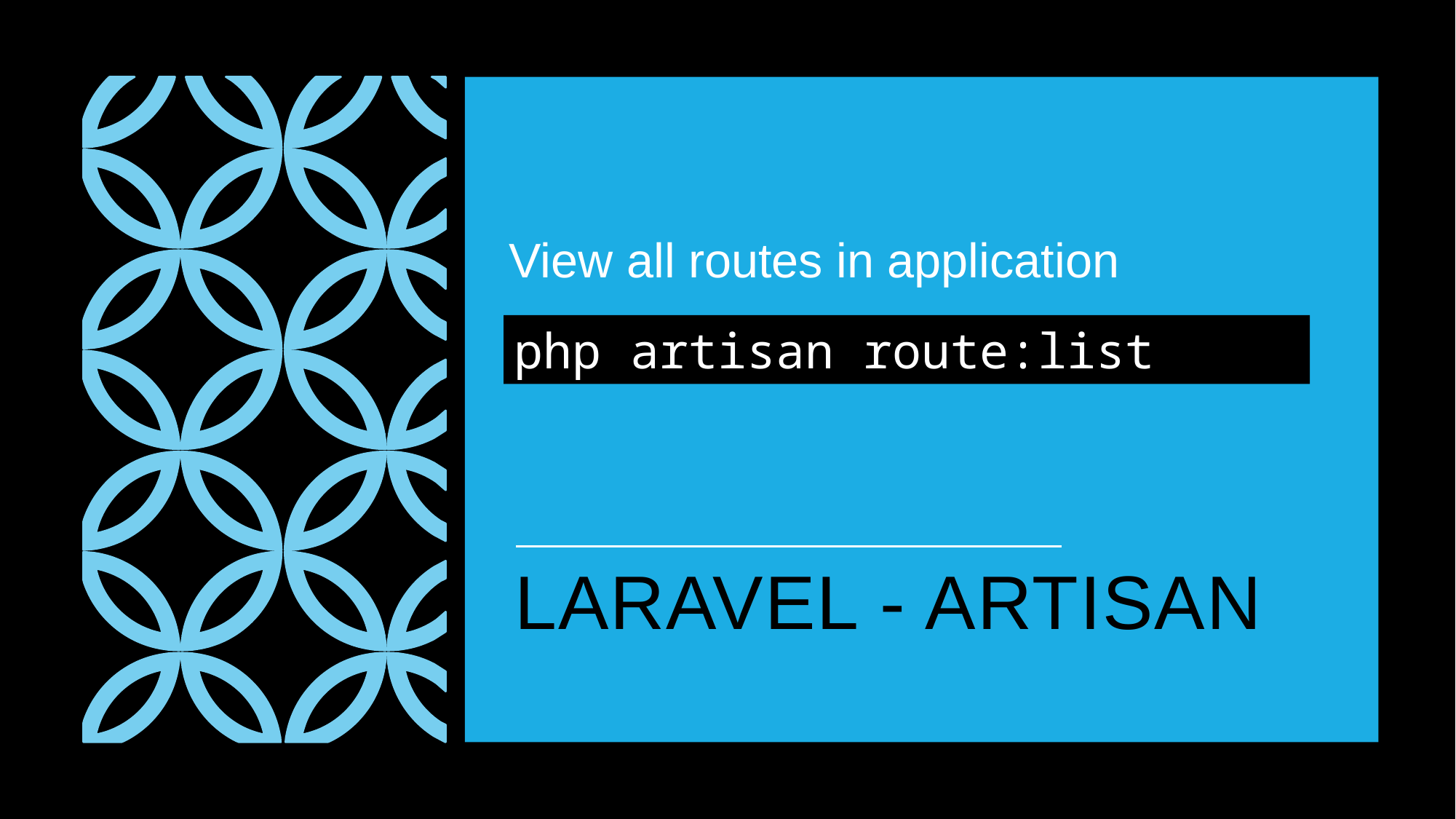

View all routes in application

php artisan route:list
# LARAVEL - ARTISAN